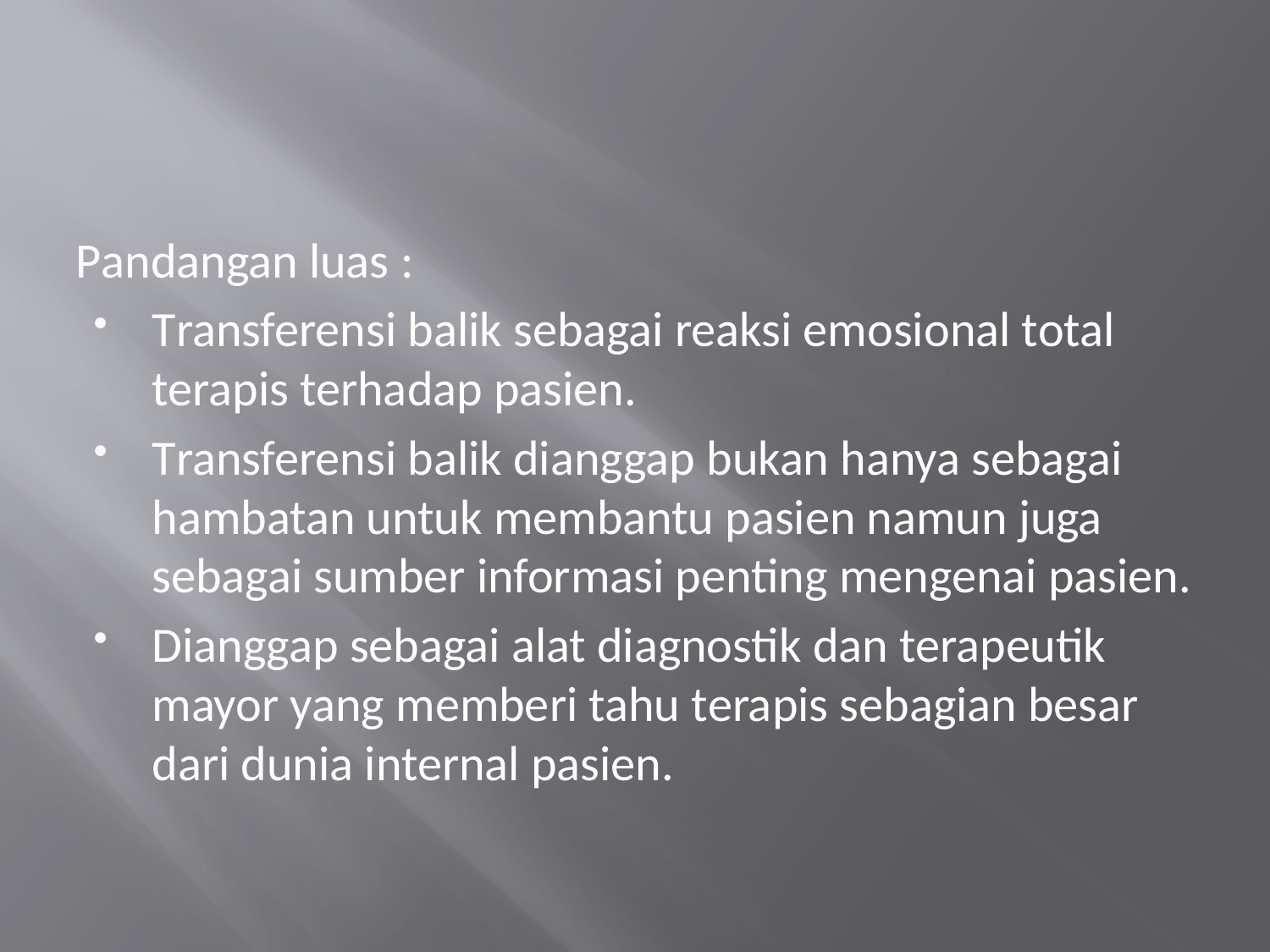

#
Pandangan luas :
Transferensi balik sebagai reaksi emosional total terapis terhadap pasien.
Transferensi balik dianggap bukan hanya sebagai hambatan untuk membantu pasien namun juga sebagai sumber informasi penting mengenai pasien.
Dianggap sebagai alat diagnostik dan terapeutik mayor yang memberi tahu terapis sebagian besar dari dunia internal pasien.